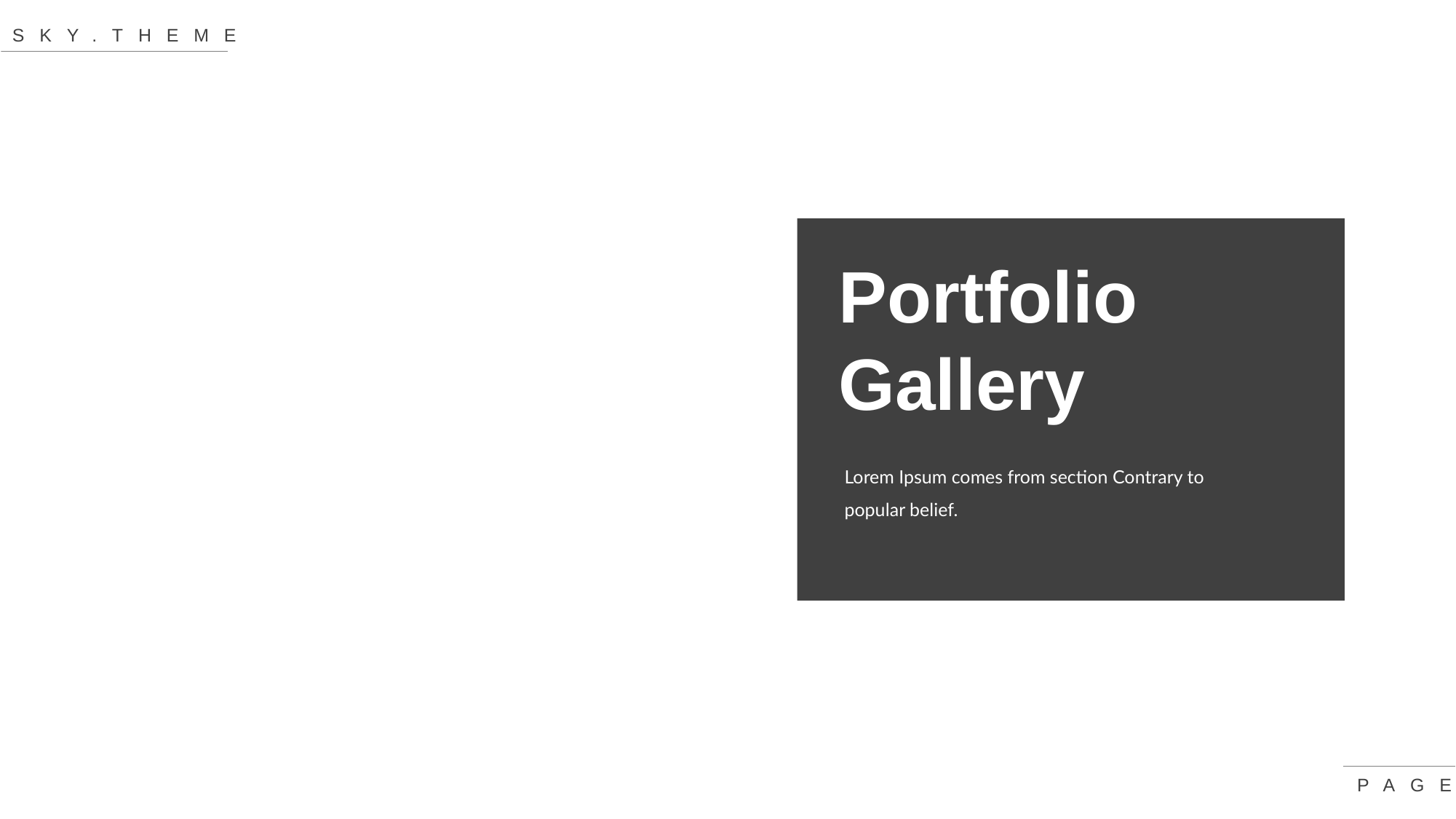

Portfolio
Gallery
Lorem Ipsum comes from section Contrary to popular belief.